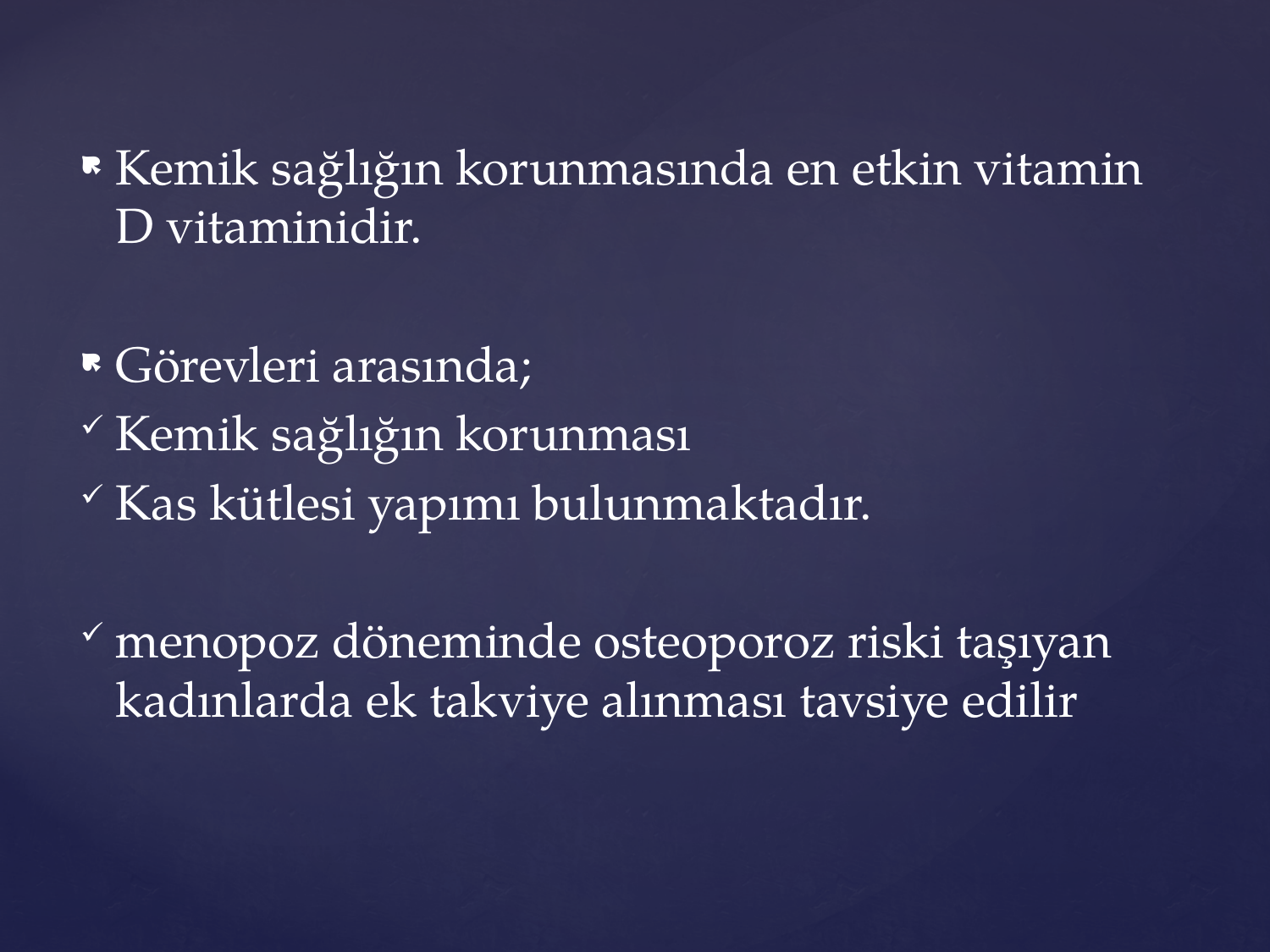

Kemik sağlığın korunmasında en etkin vitamin D vitaminidir.

Görevleri arasında;
Kemik sağlığın korunması
Kas kütlesi yapımı bulunmaktadır.

menopoz döneminde osteoporoz riski taşıyan kadınlarda ek takviye alınması tavsiye edilir